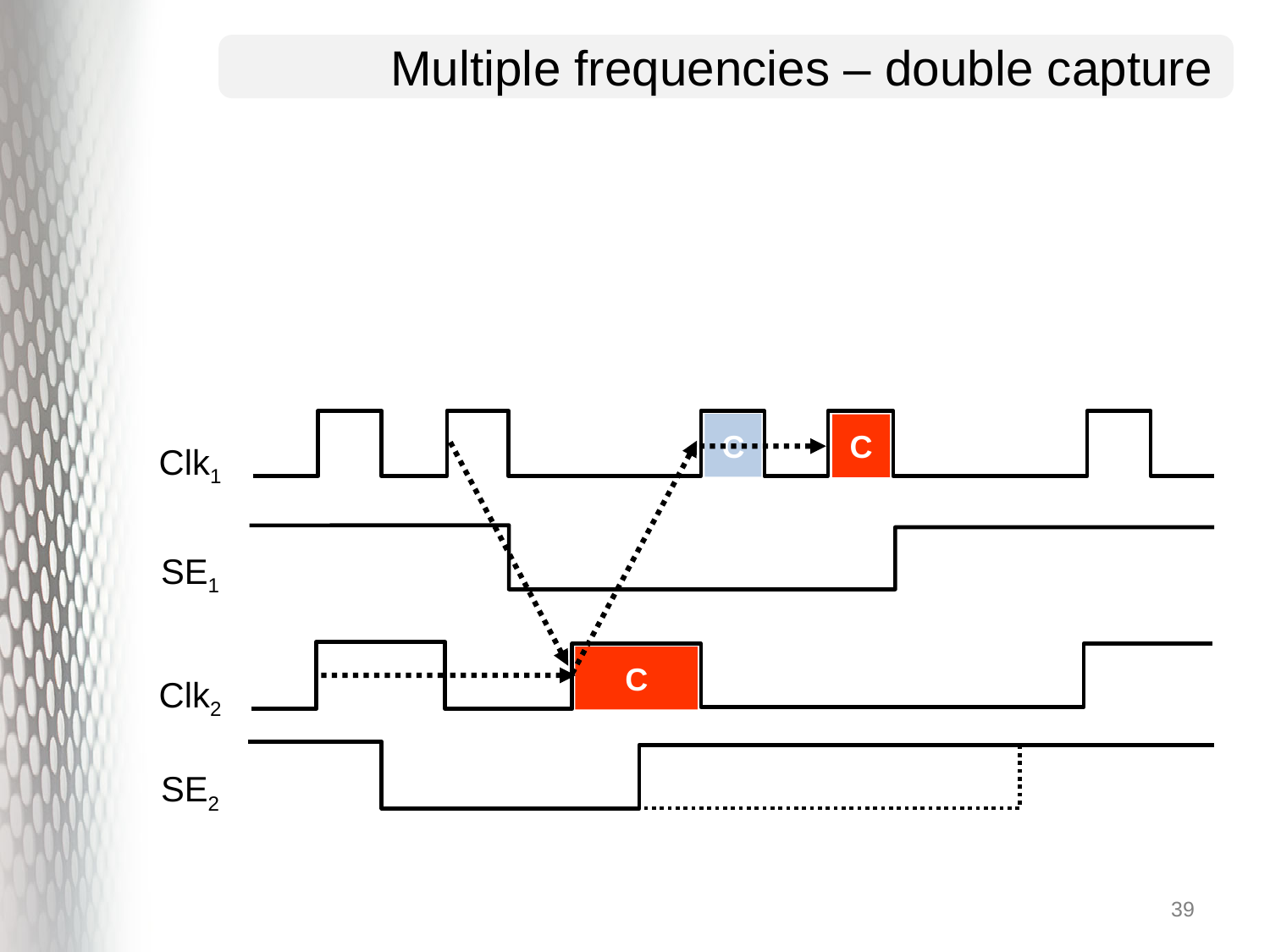

# Multiple frequencies – double capture

C
C
Clk1

SE1

C
Clk2

SE2